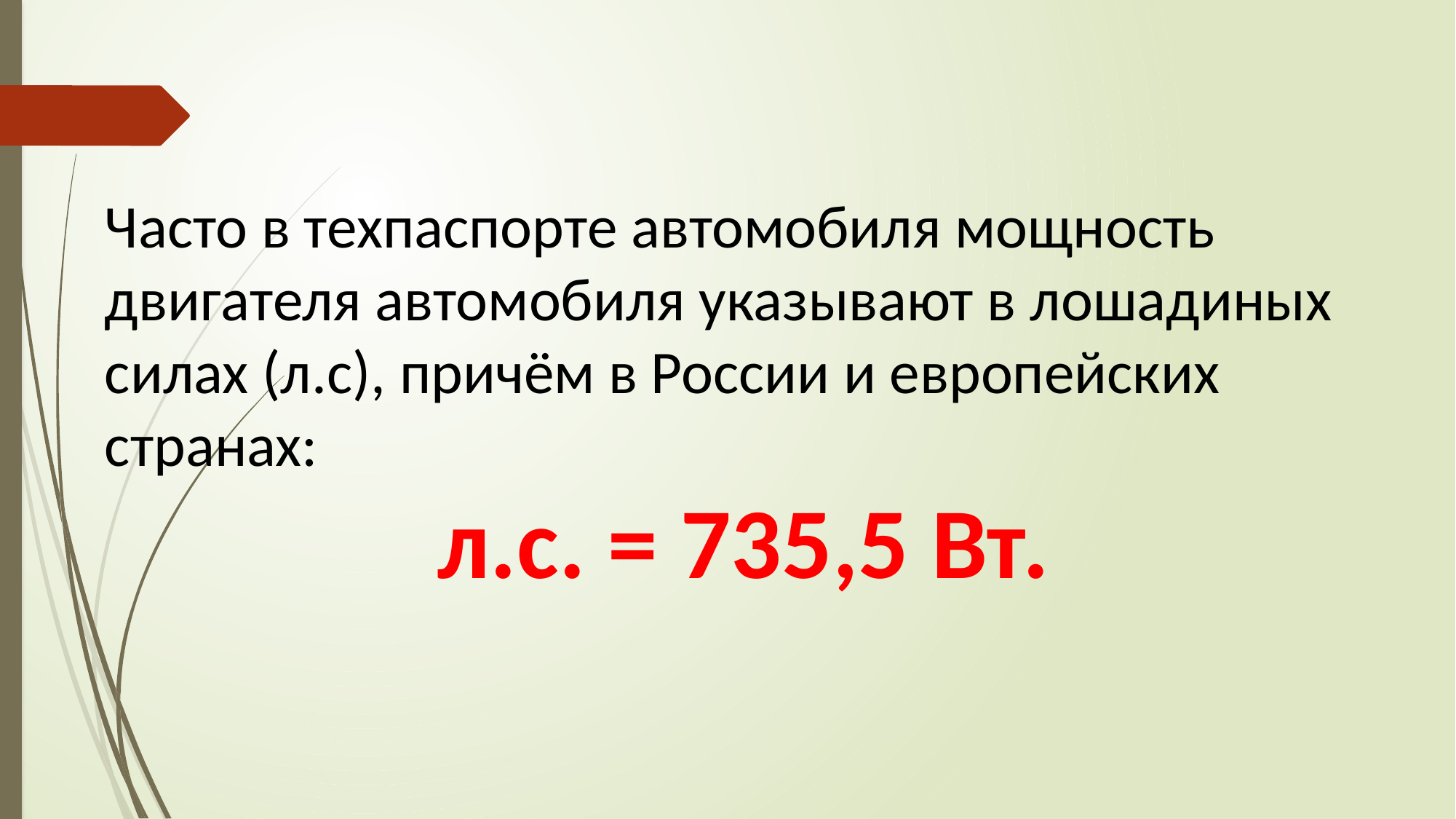

Часто в техпаспорте автомобиля мощность двигателя автомобиля указывают в лошадиных силах (л.с), причём в России и европейских странах:
л.с. = 735,5 Вт.